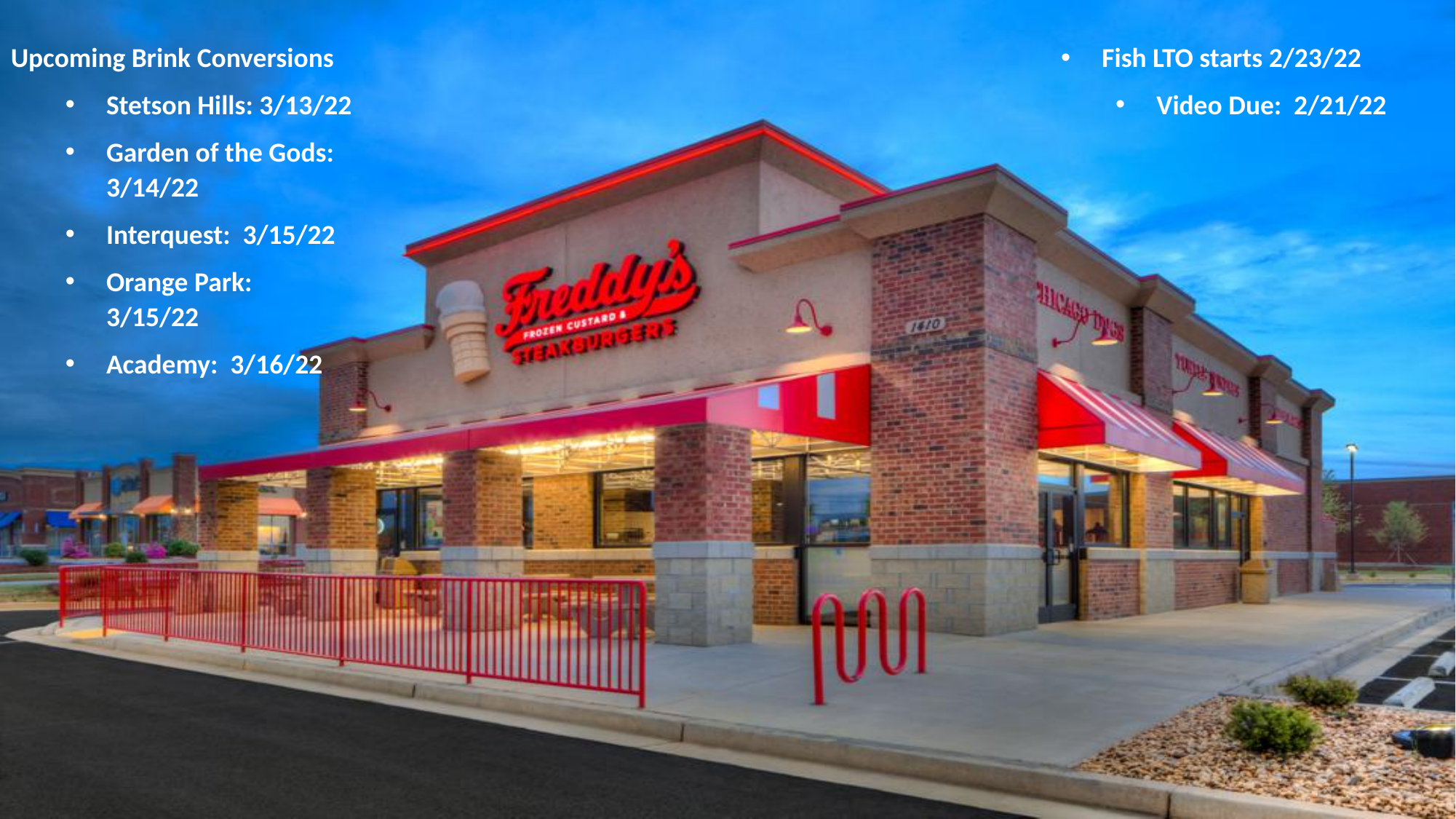

Fish LTO starts 2/23/22
Video Due:  2/21/22

Upcoming Brink Conversions
Stetson Hills: 3/13/22
Garden of the Gods:  3/14/22
Interquest:  3/15/22
Orange Park:  3/15/22
Academy:  3/16/22